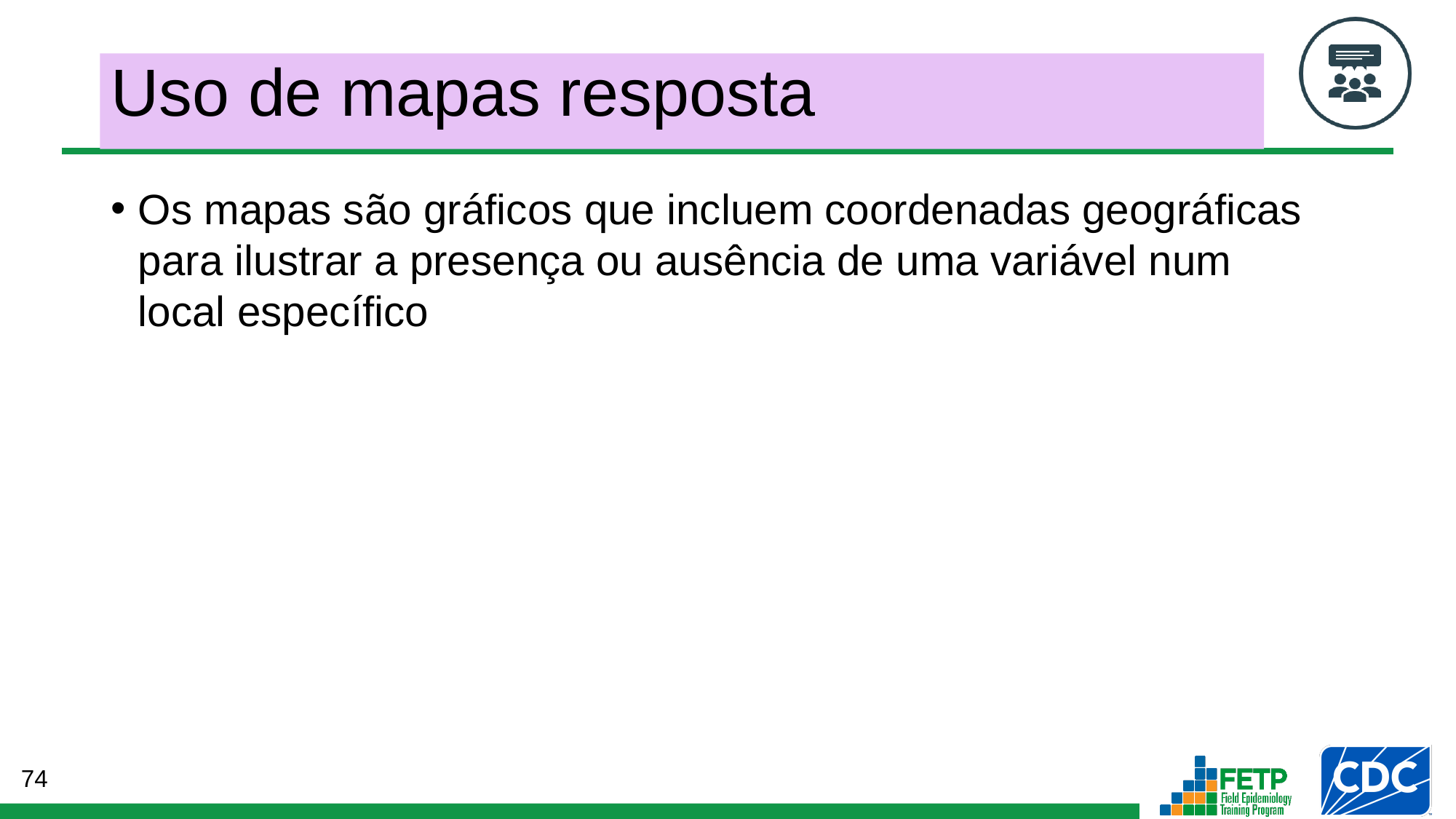

# Uso de mapas resposta
Os mapas são gráficos que incluem coordenadas geográficas para ilustrar a presença ou ausência de uma variável num
local específico